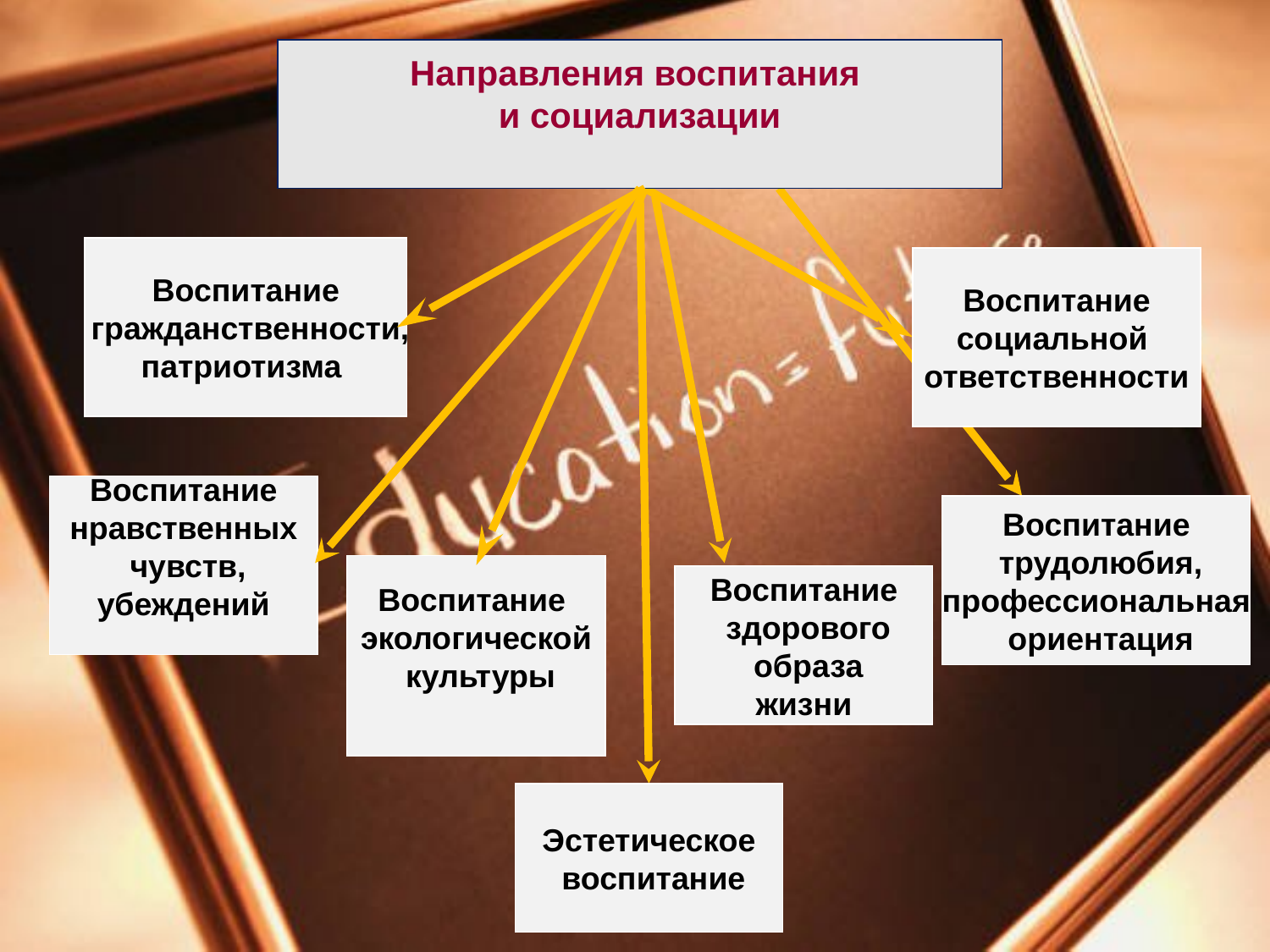

Направления воспитания
и социализации

Воспитание
 гражданственности,
патриотизма
Воспитание
социальной
ответственности
Воспитание
нравственных
 чувств,
убеждений

Воспитание
 трудолюбия,
профессиональная
 ориентация
Воспитание
экологической
 культуры

Воспитание
 здорового
 образа
жизни
Эстетическое
 воспитание